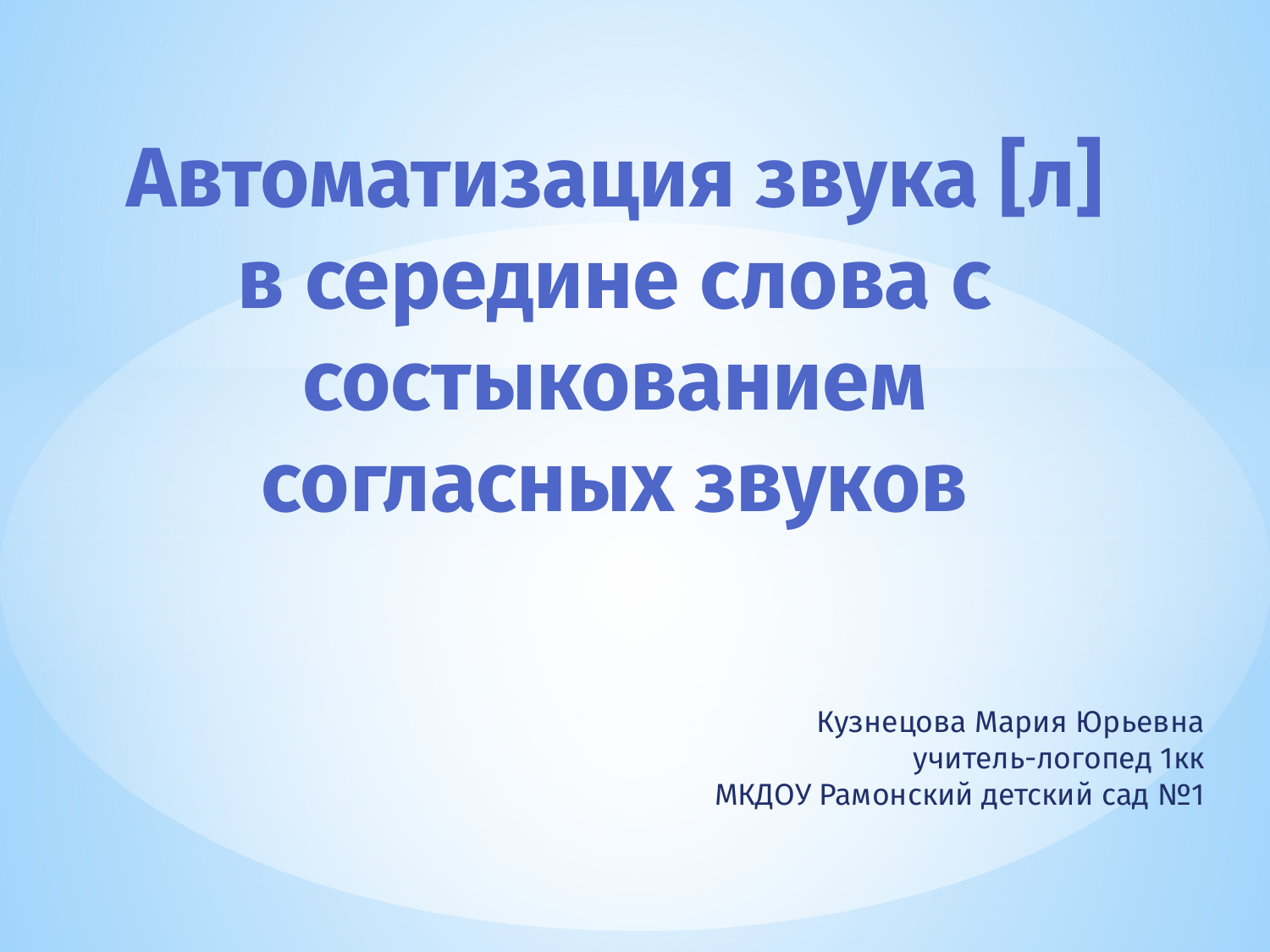

Автоматизация звука [л] в середине слова с состыкованием согласных звуков
Кузнецова Мария Юрьевна
учитель-логопед 1кк
МКДОУ Рамонский детский сад №1